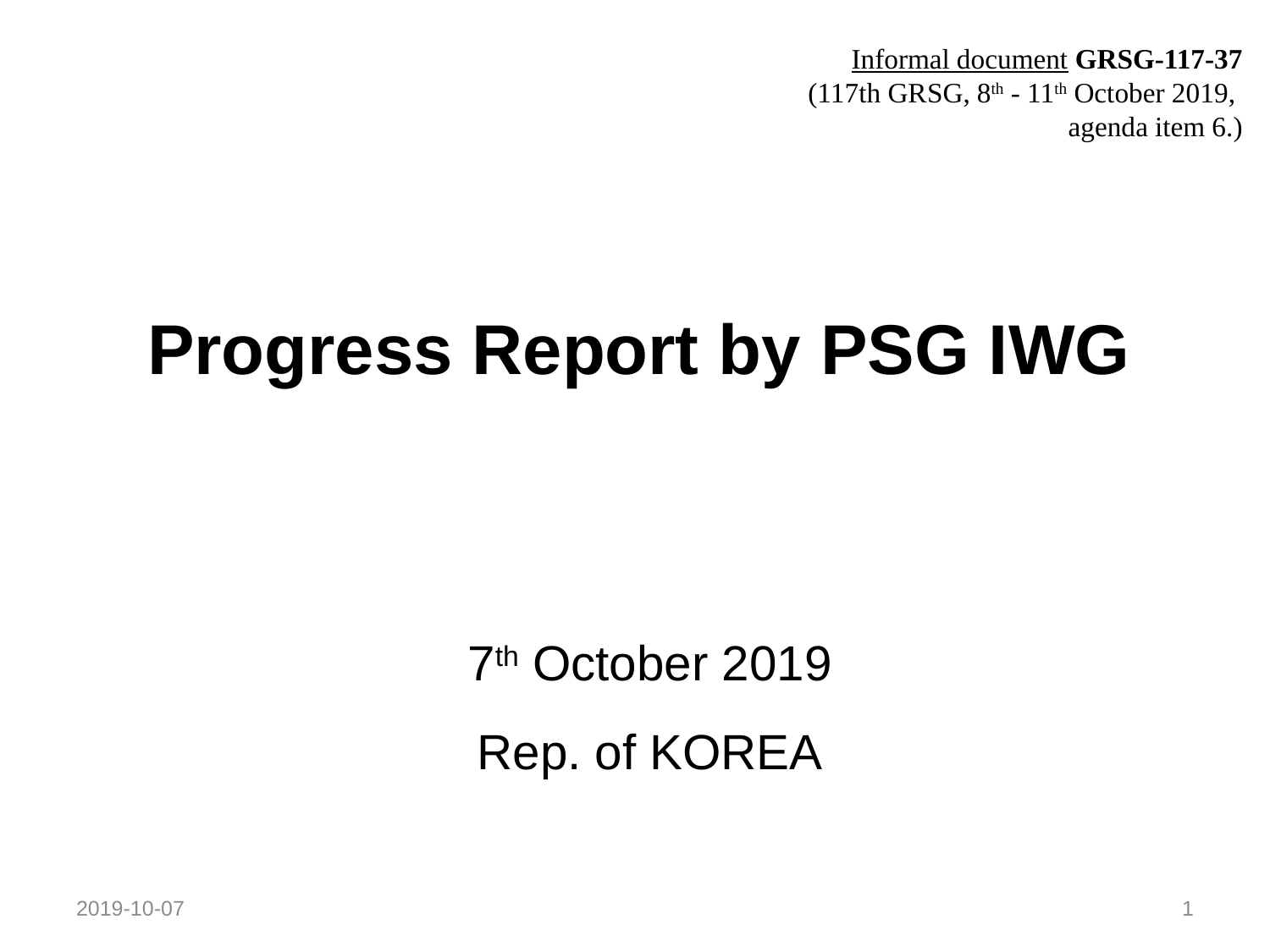

Informal document GRSG-117-37
(117th GRSG, 8th - 11th October 2019,
agenda item 6.)

Progress Report by PSG IWG
7th October 2019
Rep. of KOREA
2019-10-07
1